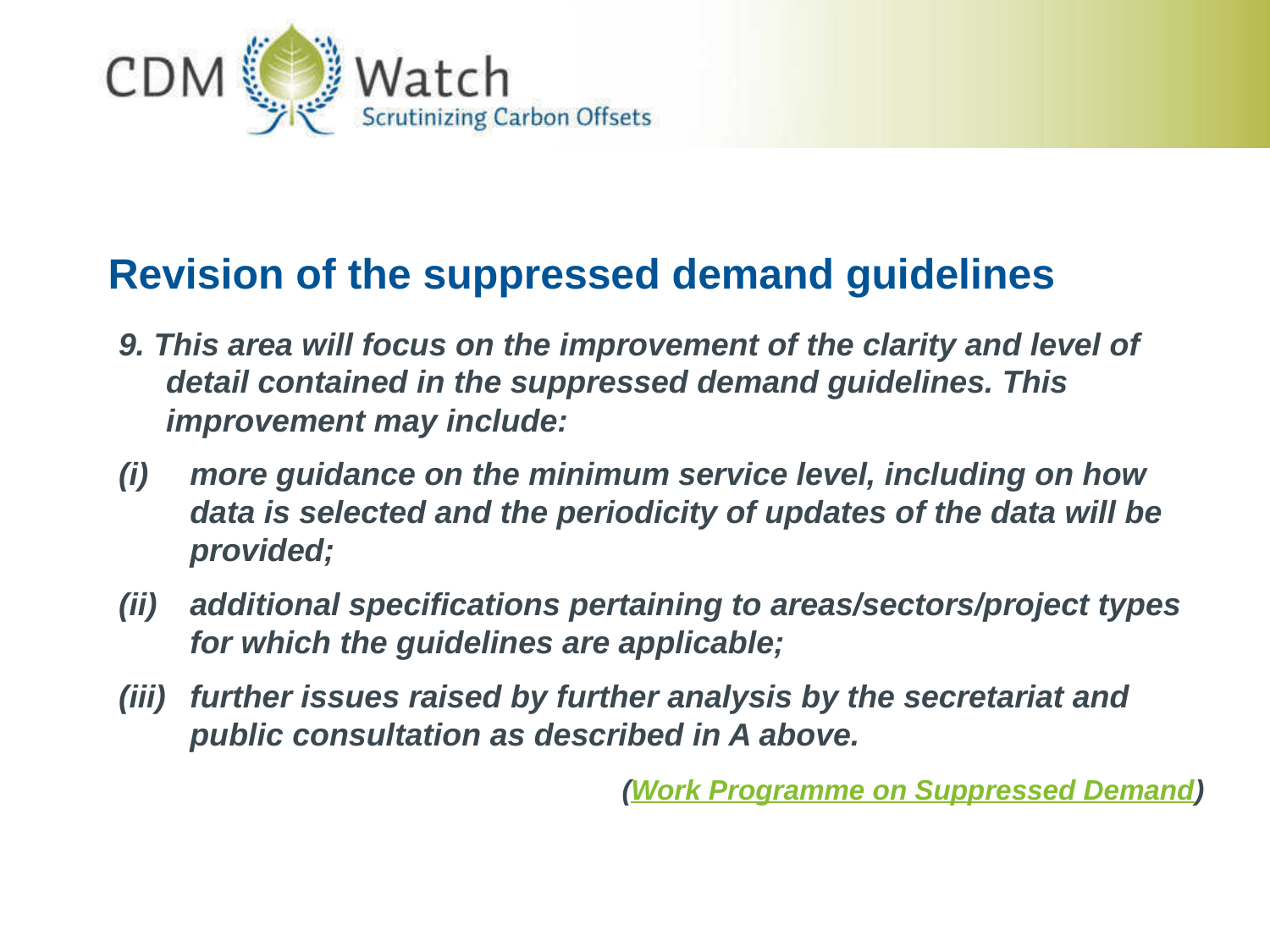

# Revision of the suppressed demand guidelines
9. This area will focus on the improvement of the clarity and level of detail contained in the suppressed demand guidelines. This improvement may include:
more guidance on the minimum service level, including on how data is selected and the periodicity of updates of the data will be provided;
additional specifications pertaining to areas/sectors/project types for which the guidelines are applicable;
further issues raised by further analysis by the secretariat and public consultation as described in A above.
			(Work Programme on Suppressed Demand)